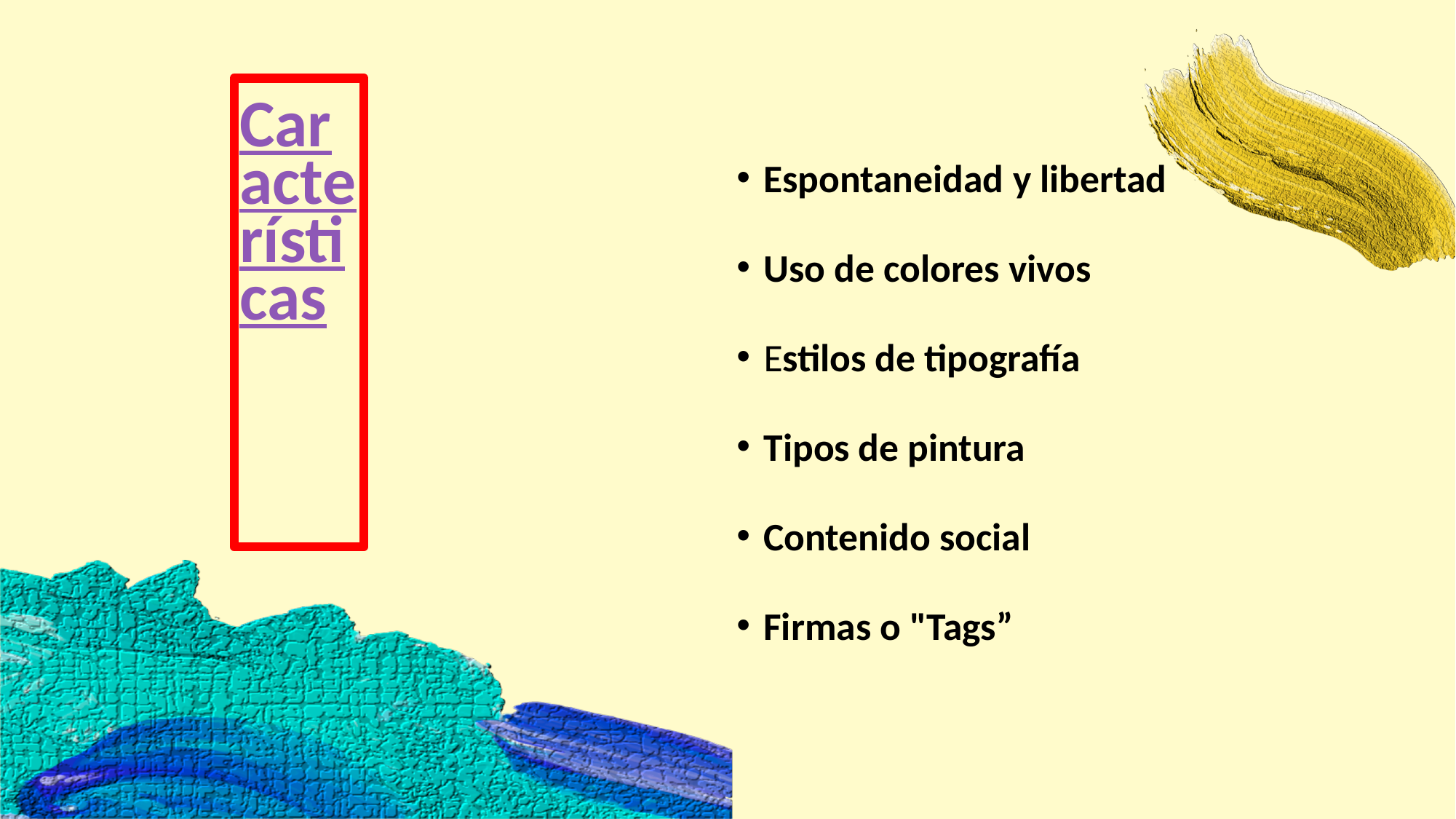

Características
Espontaneidad y libertad
Uso de colores vivos
Estilos de tipografía
Tipos de pintura
Contenido social
Firmas o "Tags”